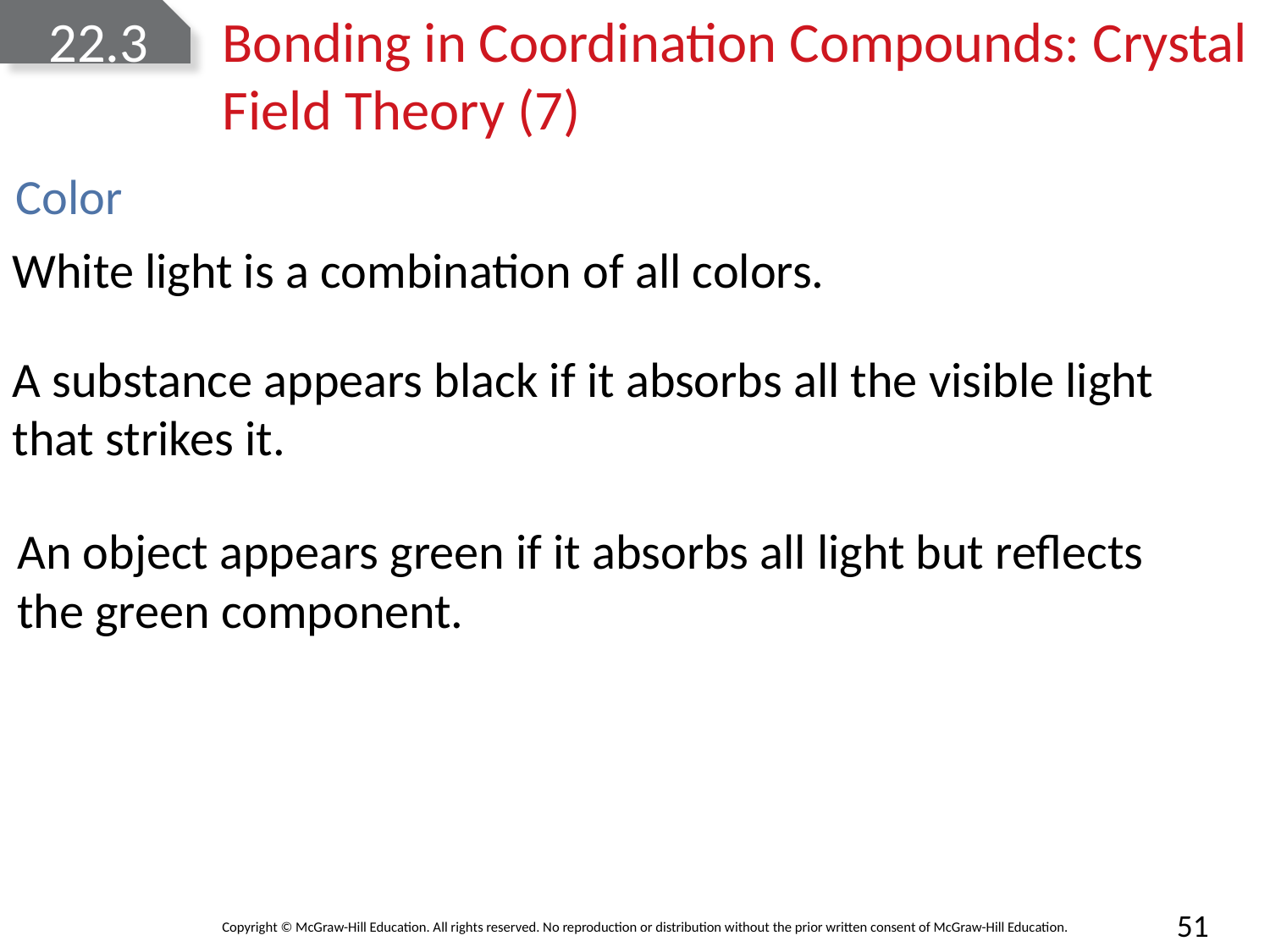

# 22.3	Bonding in Coordination Compounds: Crystal Field Theory (7)
Color
White light is a combination of all colors.
A substance appears black if it absorbs all the visible light that strikes it.
An object appears green if it absorbs all light but reflects the green component.